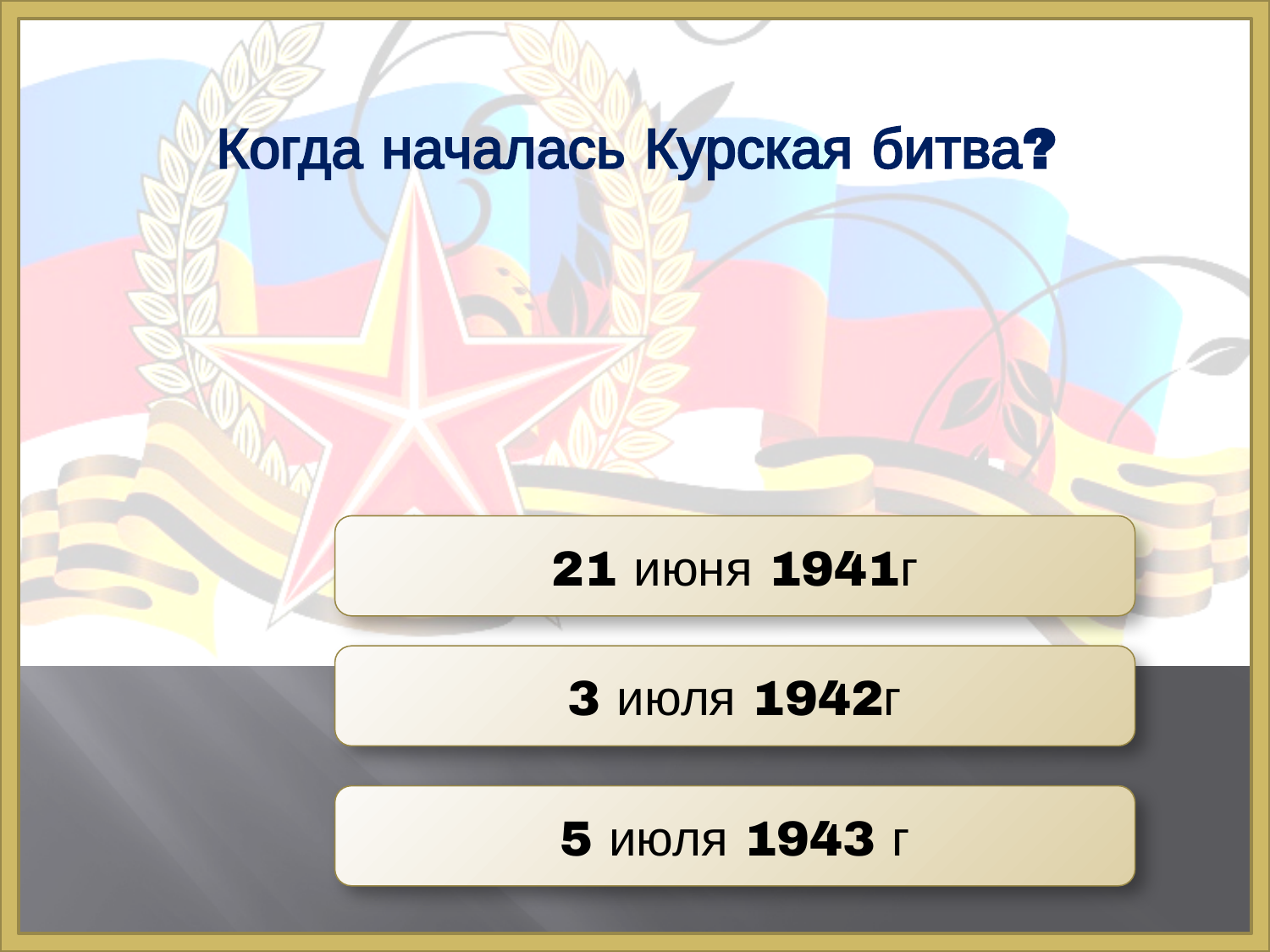

# Когда началась Курская битва?

21 июня 1941г
3 июля 1942г
5 июля 1943 г